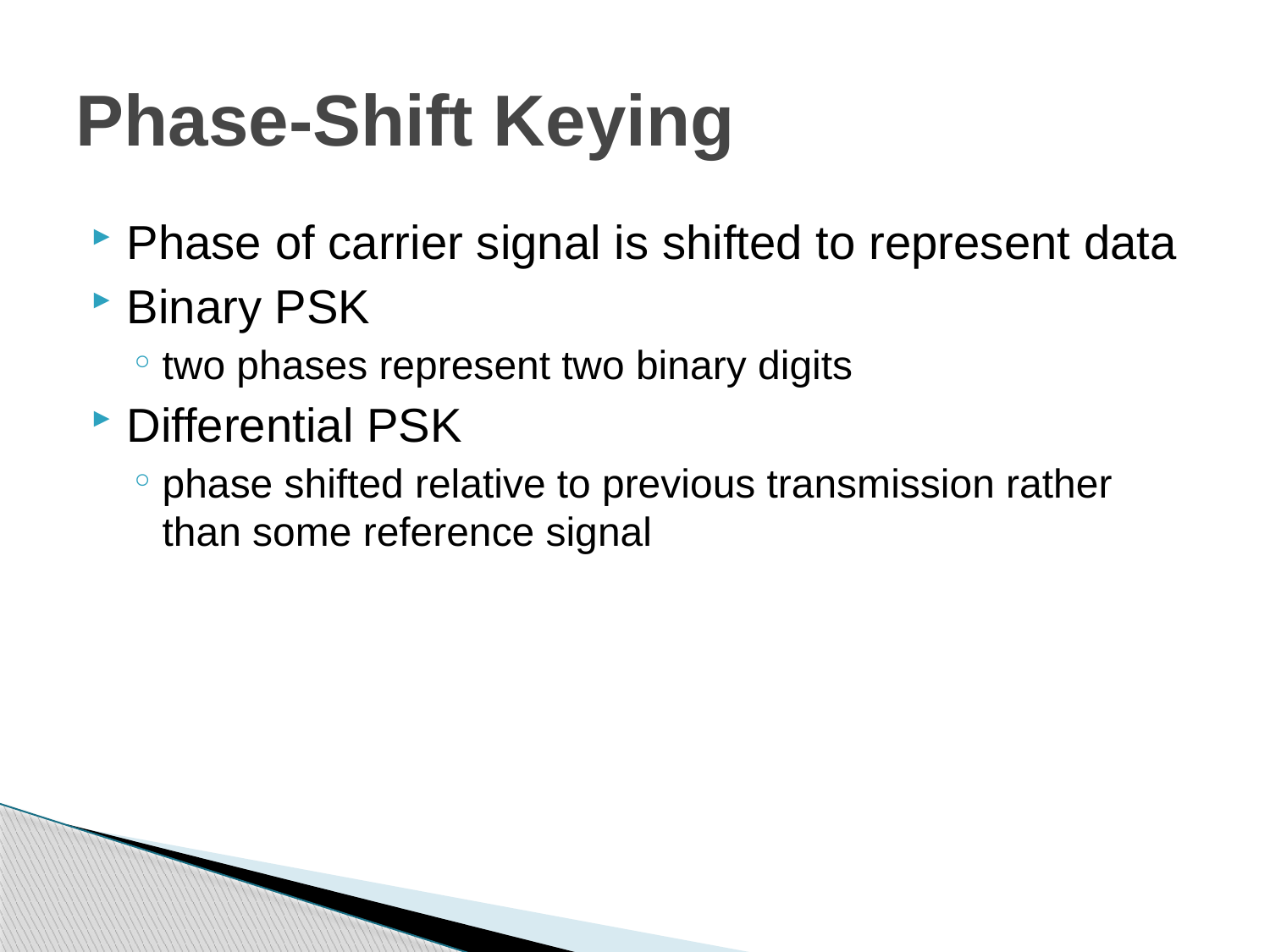

# Phase-Shift Keying
Phase of carrier signal is shifted to represent data
Binary PSK
two phases represent two binary digits
Differential PSK
phase shifted relative to previous transmission rather than some reference signal